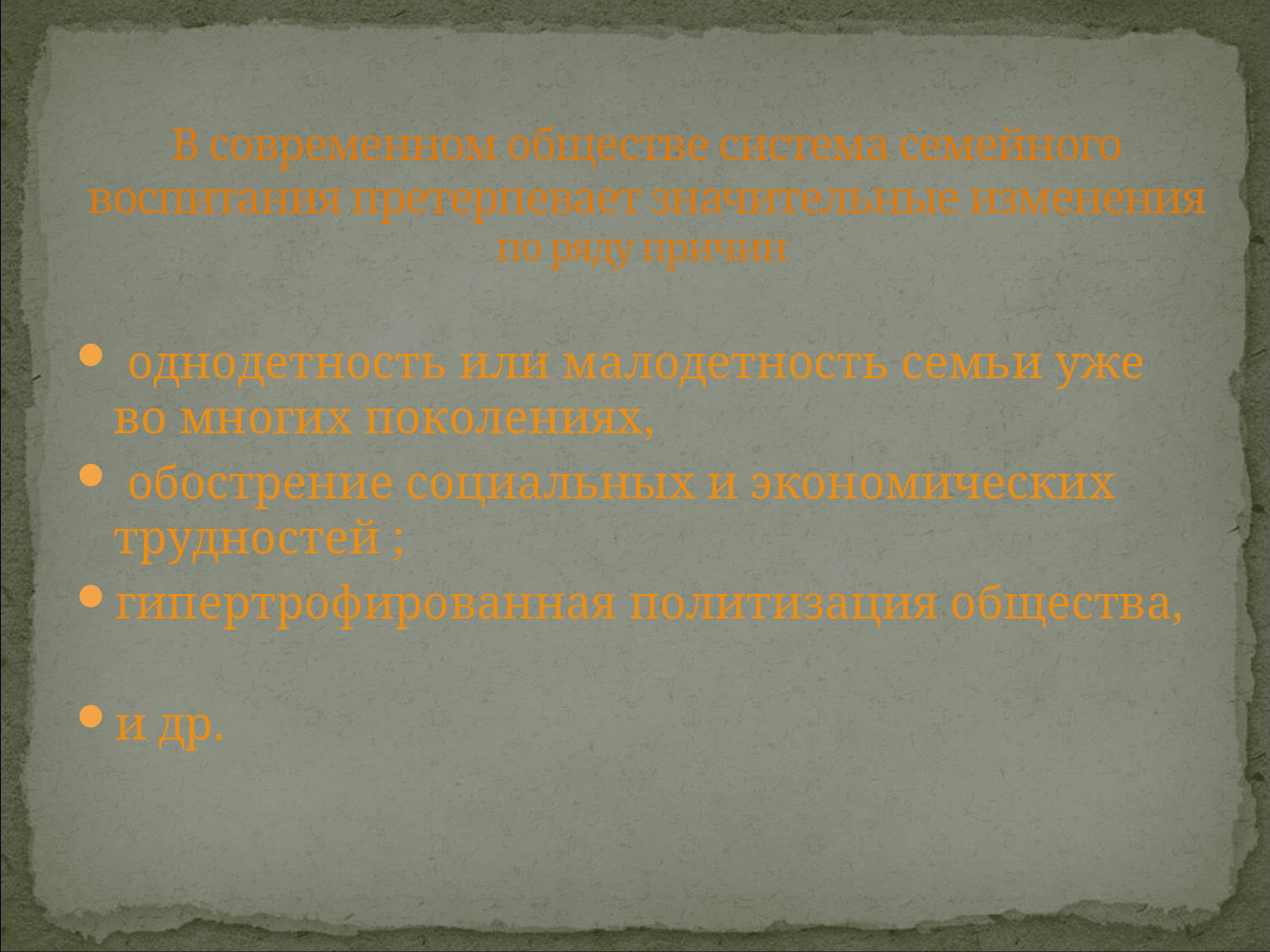

# В современном обществе система семейного воспитания претерпевает значительные изменения по ряду причин
 однодетность или малодетность семьи уже во многих поколениях,
 обострение социальных и экономических трудностей ;
гипертрофированная политизация общества,
и др.